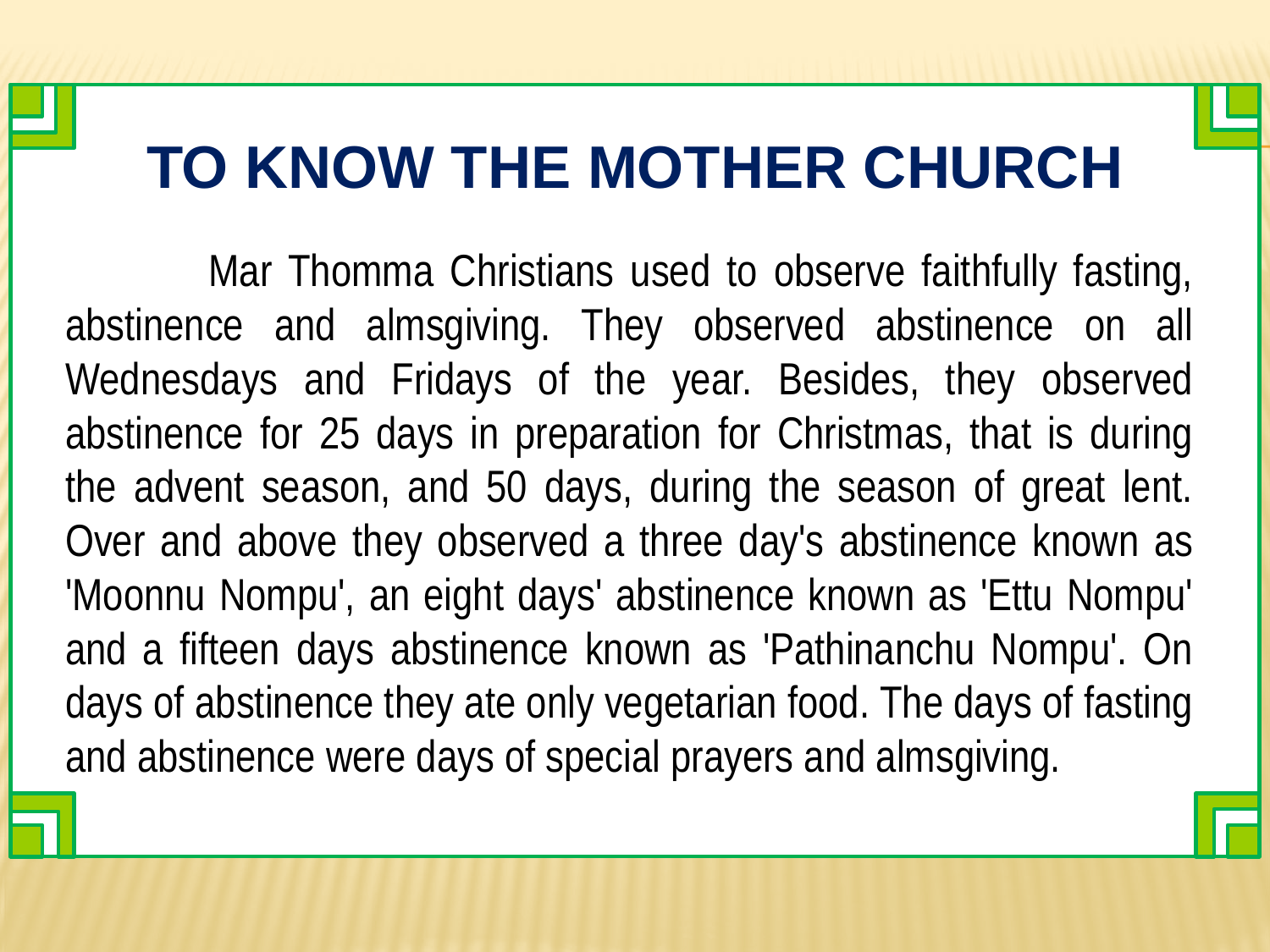

# To Know the Mother Church
	 Mar Thomma Christians used to observe faithfully fasting, abstinence and almsgiving. They observed abstinence on all Wednesdays and Fridays of the year. Besides, they observed abstinence for 25 days in preparation for Christmas, that is during the advent season, and 50 days, during the season of great lent. Over and above they observed a three day's abstinence known as 'Moonnu Nompu', an eight days' abstinence known as 'Ettu Nompu' and a fifteen days abstinence known as 'Pathinanchu Nompu'. On days of abstinence they ate only vegetarian food. The days of fasting and abstinence were days of special prayers and almsgiving.